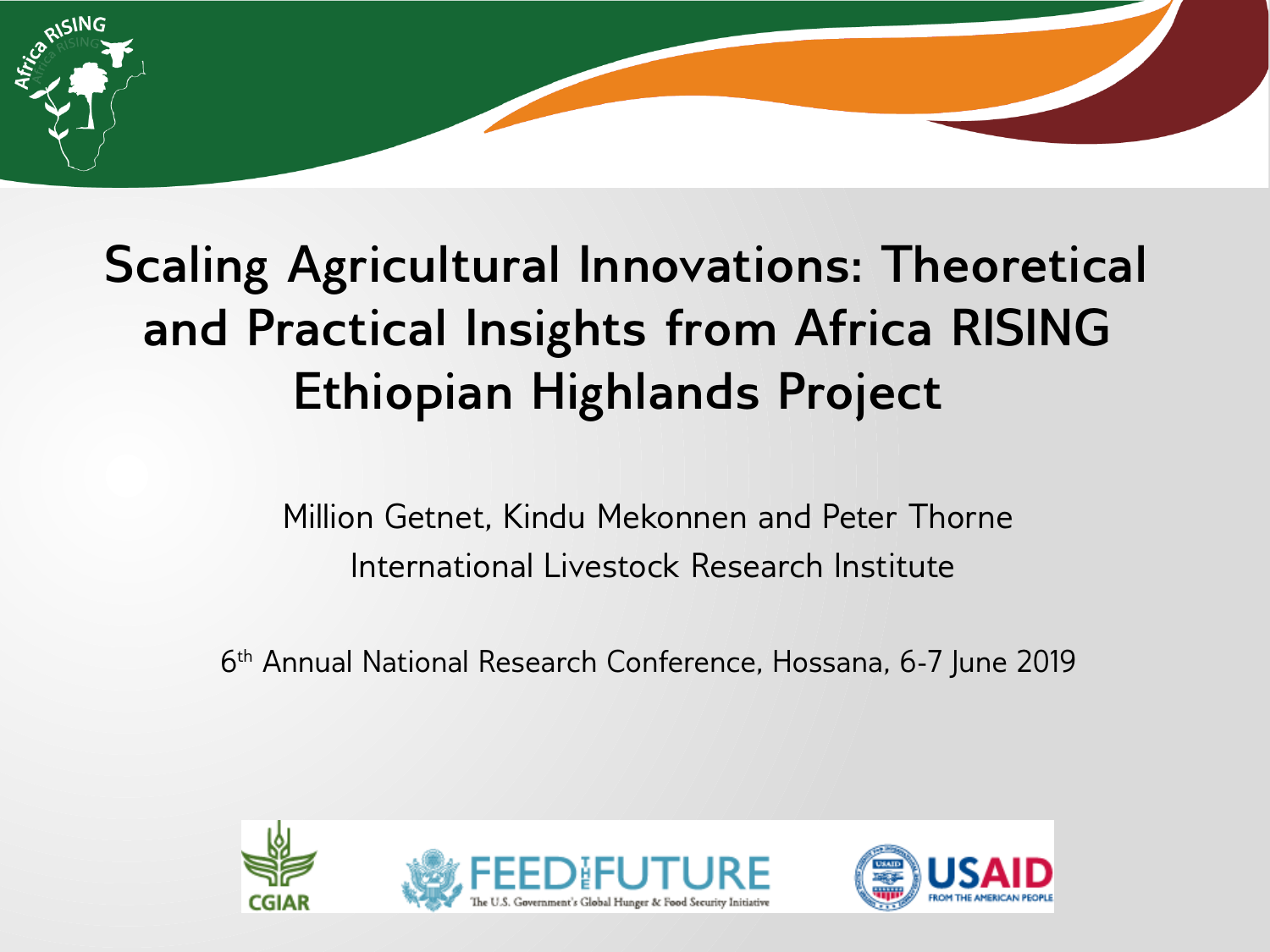

Scaling Agricultural Innovations: Theoretical and Practical Insights from Africa RISING Ethiopian Highlands Project
Million Getnet, Kindu Mekonnen and Peter Thorne
International Livestock Research Institute

6th Annual National Research Conference, Hossana, 6-7 June 2019